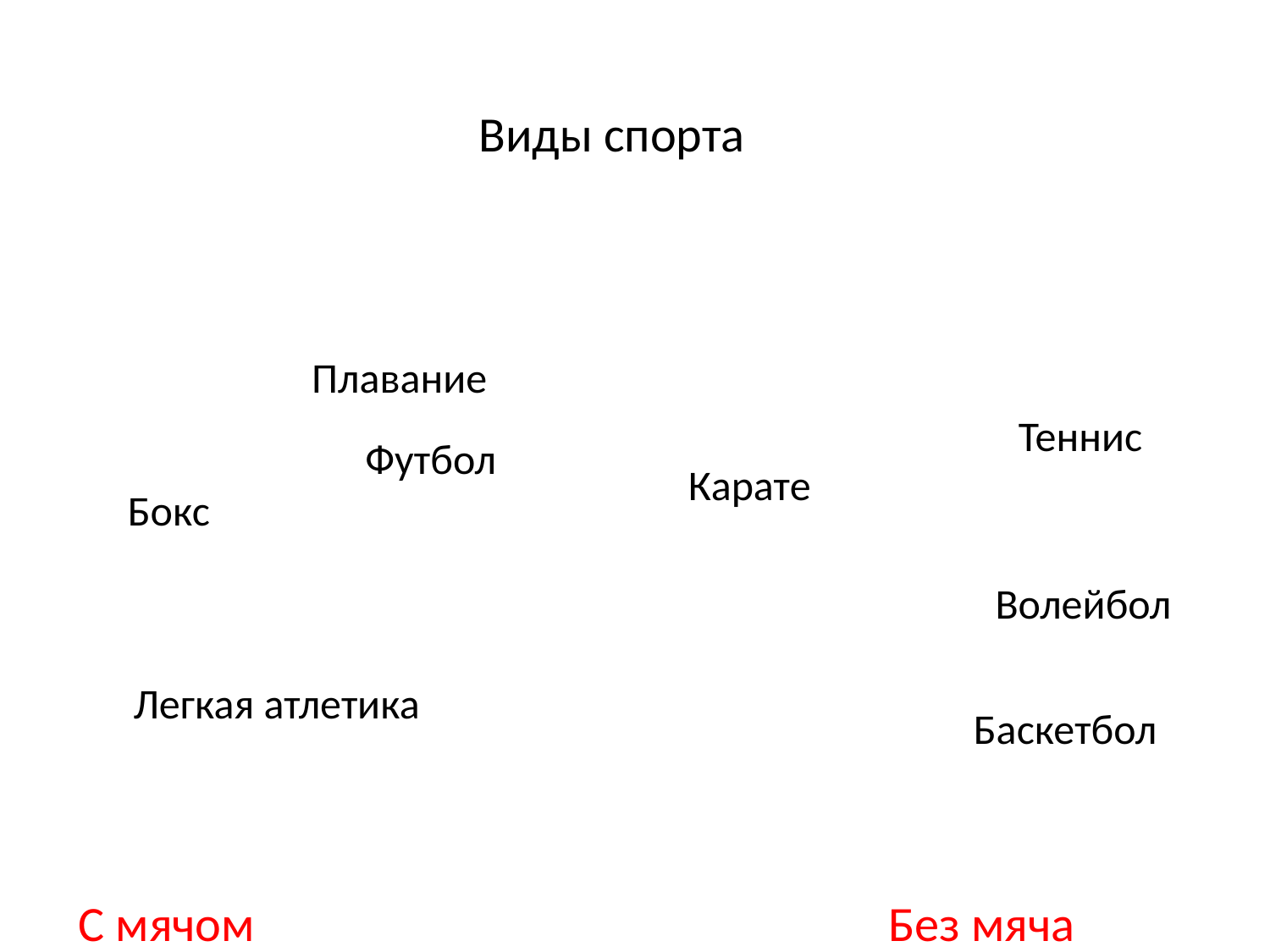

Виды спорта
Плавание
Теннис
Футбол
Карате
Бокс
Волейбол
Легкая атлетика
Баскетбол
С мячом
Без мяча